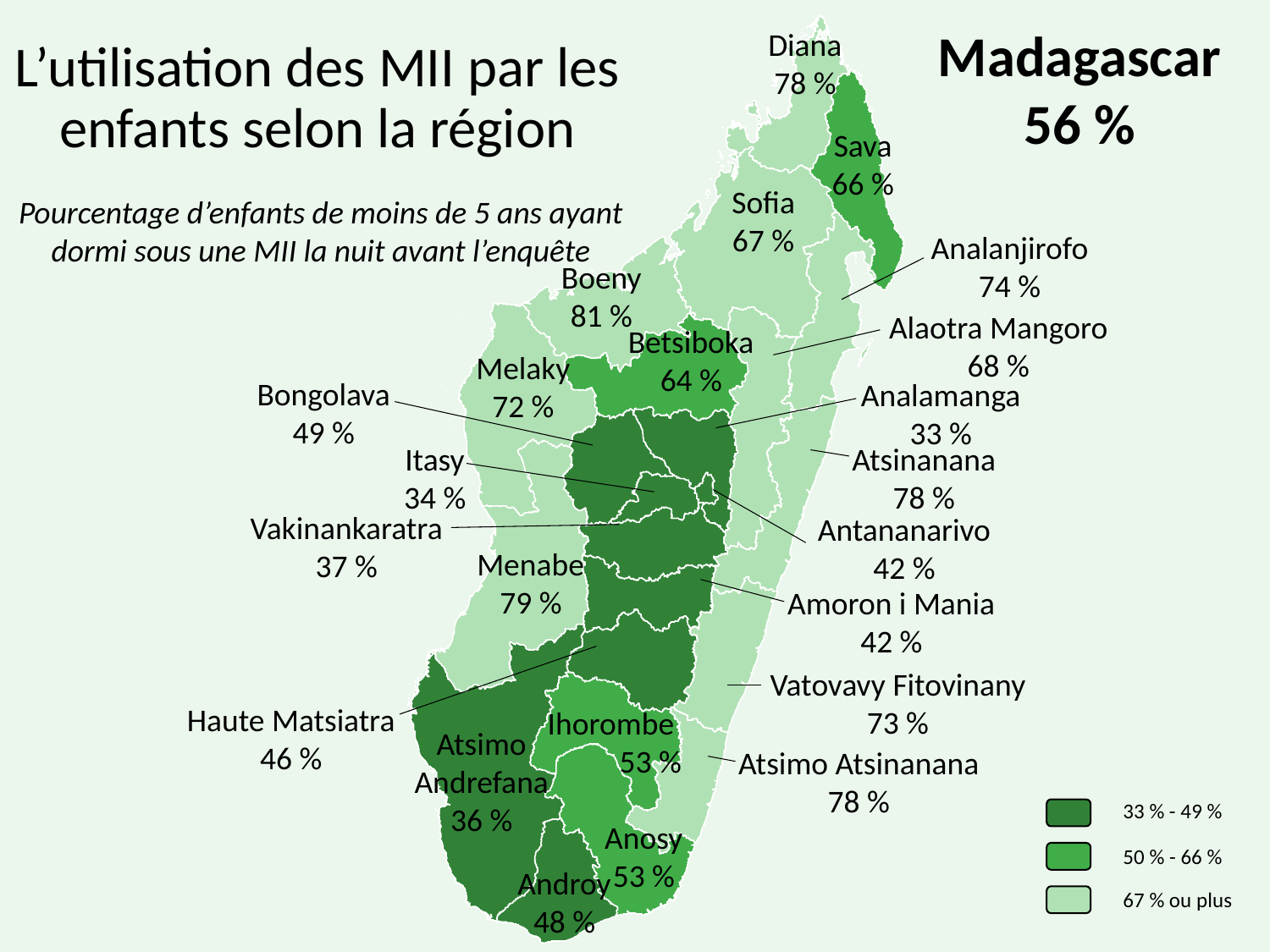

# L’utilisation des MII par les enfants selon la région
Madagascar
56 %

Diana
78 %
Sava
66 %
Sofia
67 %
Pourcentage d’enfants de moins de 5 ans ayant dormi sous une MII la nuit avant l’enquête
Analanjirofo
74 %
Boeny
81 %
Alaotra Mangoro
68 %
Betsiboka
64 %
Melaky
72 %
Bongolava
49 %
Analamanga
33 %
Itasy
34 %
Atsinanana
78 %
Vakinankaratra
37 %
Antananarivo
42 %
Menabe
79 %
Amoron i Mania
42 %
Vatovavy Fitovinany
73 %
Haute Matsiatra
46 %
Ihorombe
           53 %
Atsimo Andrefana
36 %
Atsimo Atsinanana
78 %
33 % - 49 %

50 % - 66 %

67 % ou plus

Anosy
53 %
Androy
48 %